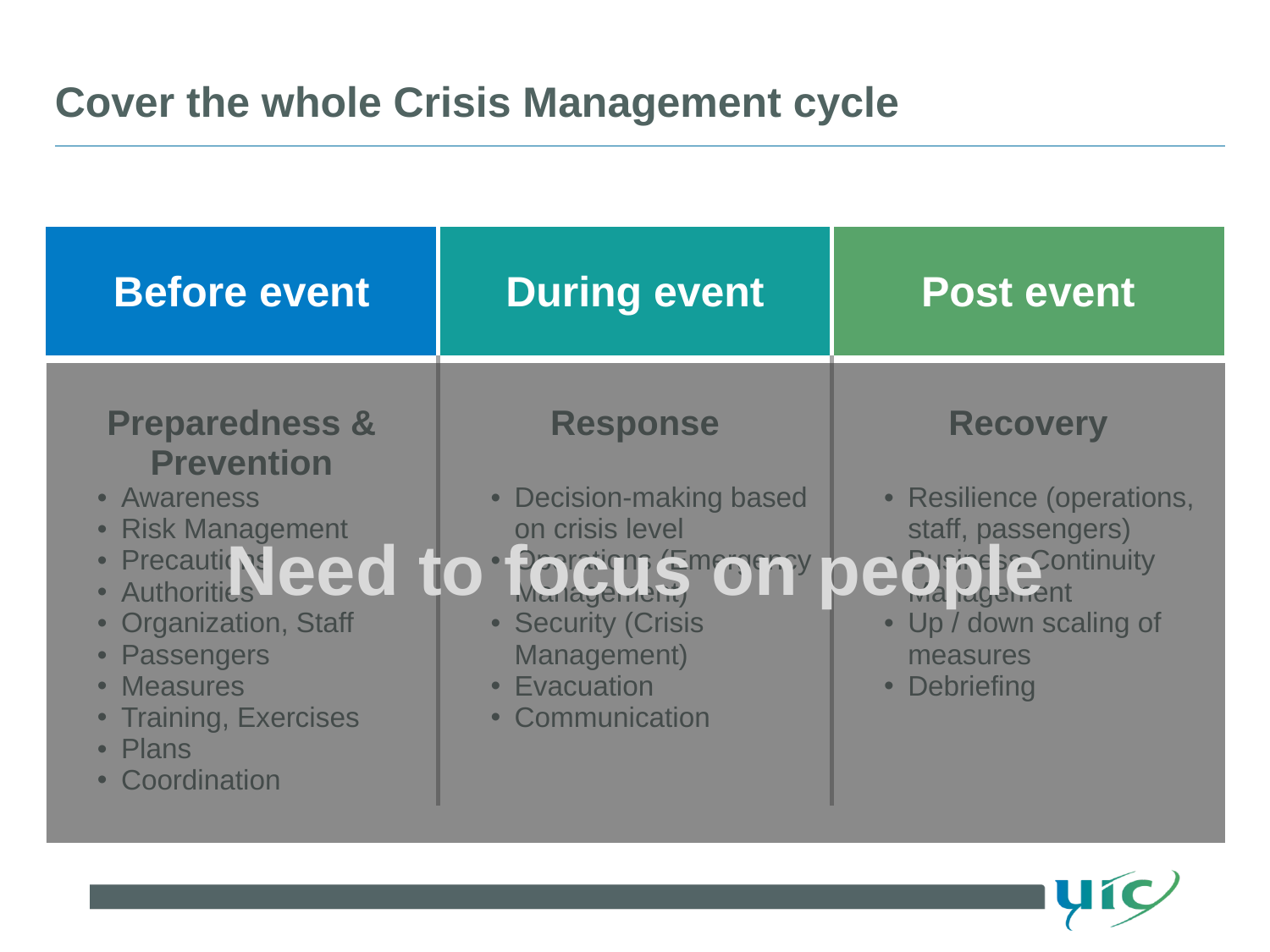

# Cover the whole Crisis Management cycle
| Before event | During event | Post event |
| --- | --- | --- |
| Preparedness & Prevention Awareness Risk Management Precautions Authorities Organization, Staff Passengers Measures Training, Exercises Plans Coordination | Response Decision-making based on crisis level Operations (Emergency Management) Security (Crisis Management) Evacuation Communication | Recovery Resilience (operations, staff, passengers) Business Continuity Management Up / down scaling of measures Debriefing |

Need to focus on people